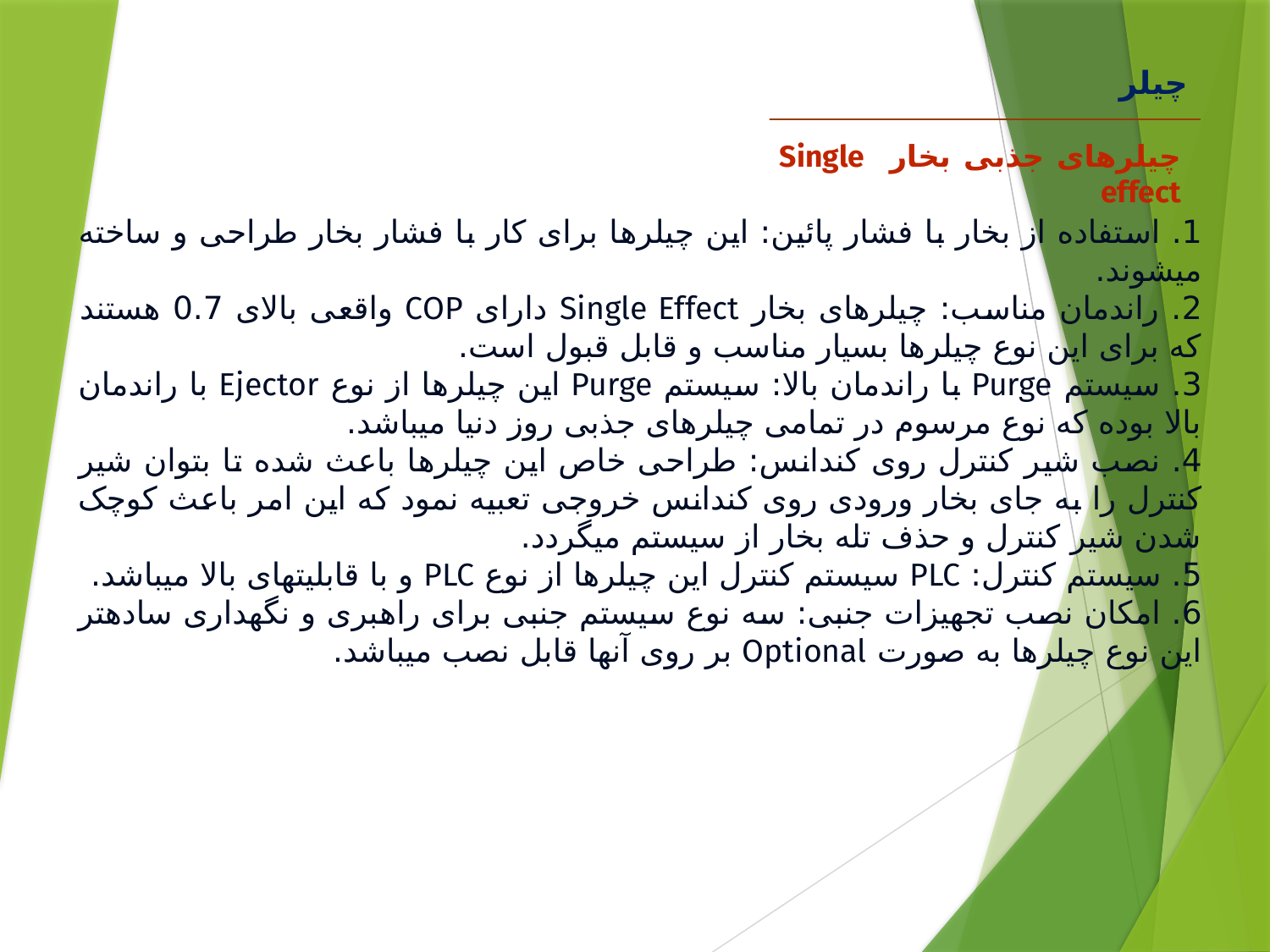

چیلر
چیلرهای جذبی بخار  Single effect
1. استفاده از بخار با فشار پائین: این چیلرها برای کار با فشار بخار طراحی و ساخته می‏شوند.
2. راندمان مناسب: چیلرهای بخار Single Effect دارای COP واقعی بالای 0.7 هستند که برای این نوع چیلرها بسیار مناسب و قابل قبول است.
3. سیستم Purge با راندمان بالا: سیستم Purge این چیلرها از نوع Ejector با راندمان بالا بوده که نوع مرسوم در تمامی چیلرهای جذبی روز دنیا می‏باشد.
4. نصب شیر کنترل روی کندانس: طراحی خاص این چیلرها باعث شده تا بتوان شیر کنترل را به جای بخار ورودی روی کندانس خروجی تعبیه نمود که این امر باعث کوچک شدن شیر کنترل و حذف تله بخار از سیستم می‏گردد.
5. سیستم کنترل: PLC سیستم کنترل این چیلرها از نوع PLC و با قابلیت‏های بالا می‏باشد.
6. امکان نصب تجهیزات جنبی: سه نوع سیستم جنبی برای راهبری و نگهداری ساده‏تر این نوع چیلرها به صورت Optional بر روی آنها قابل نصب می‏باشد.